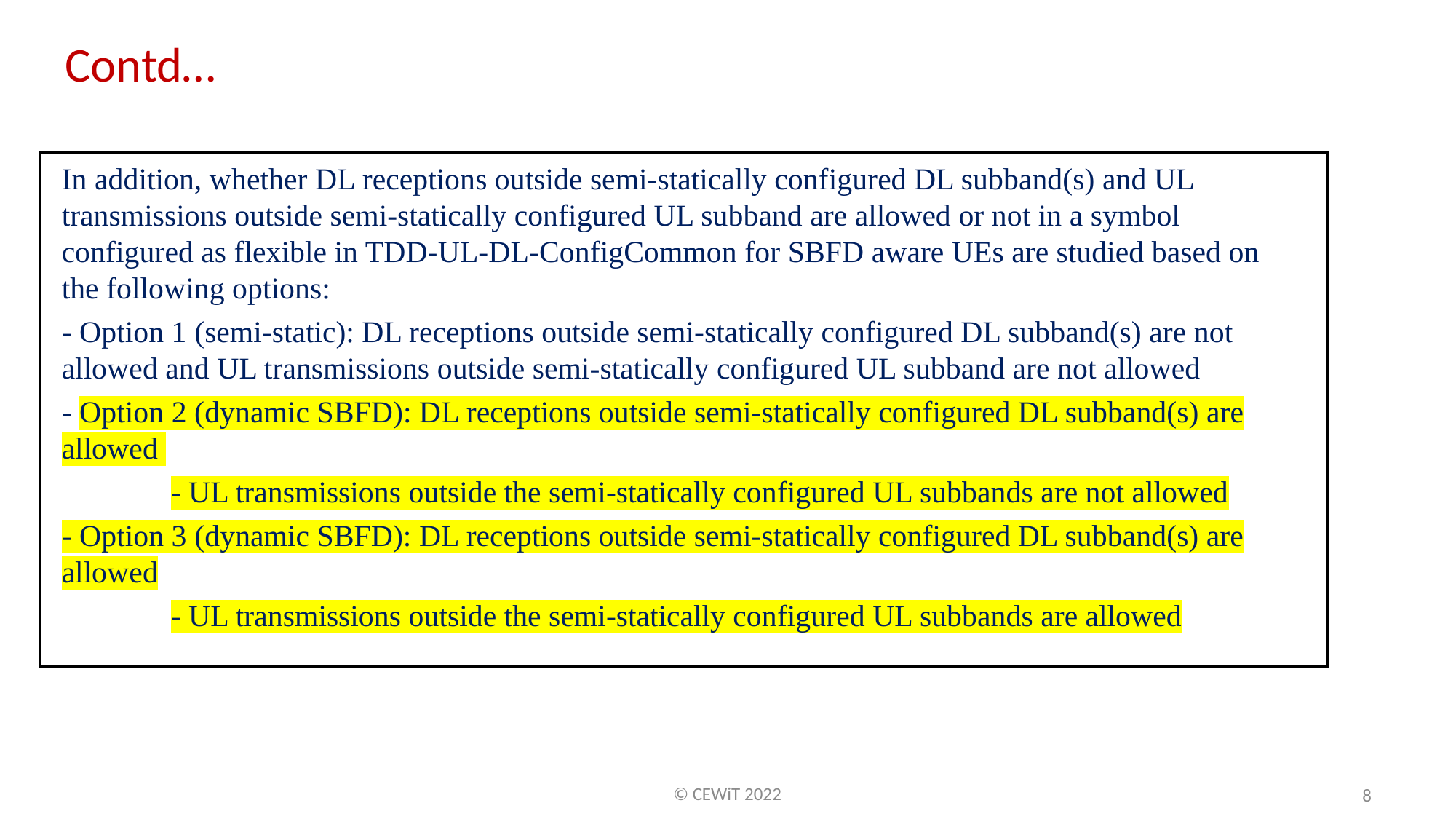

Contd…

In addition, whether DL receptions outside semi-statically configured DL subband(s) and UL transmissions outside semi-statically configured UL subband are allowed or not in a symbol configured as flexible in TDD-UL-DL-ConfigCommon for SBFD aware UEs are studied based on the following options:
- Option 1 (semi-static): DL receptions outside semi-statically configured DL subband(s) are not allowed and UL transmissions outside semi-statically configured UL subband are not allowed
- Option 2 (dynamic SBFD): DL receptions outside semi-statically configured DL subband(s) are allowed
	- UL transmissions outside the semi-statically configured UL subbands are not allowed
- Option 3 (dynamic SBFD): DL receptions outside semi-statically configured DL subband(s) are allowed
	- UL transmissions outside the semi-statically configured UL subbands are allowed

© CEWiT 2022
8